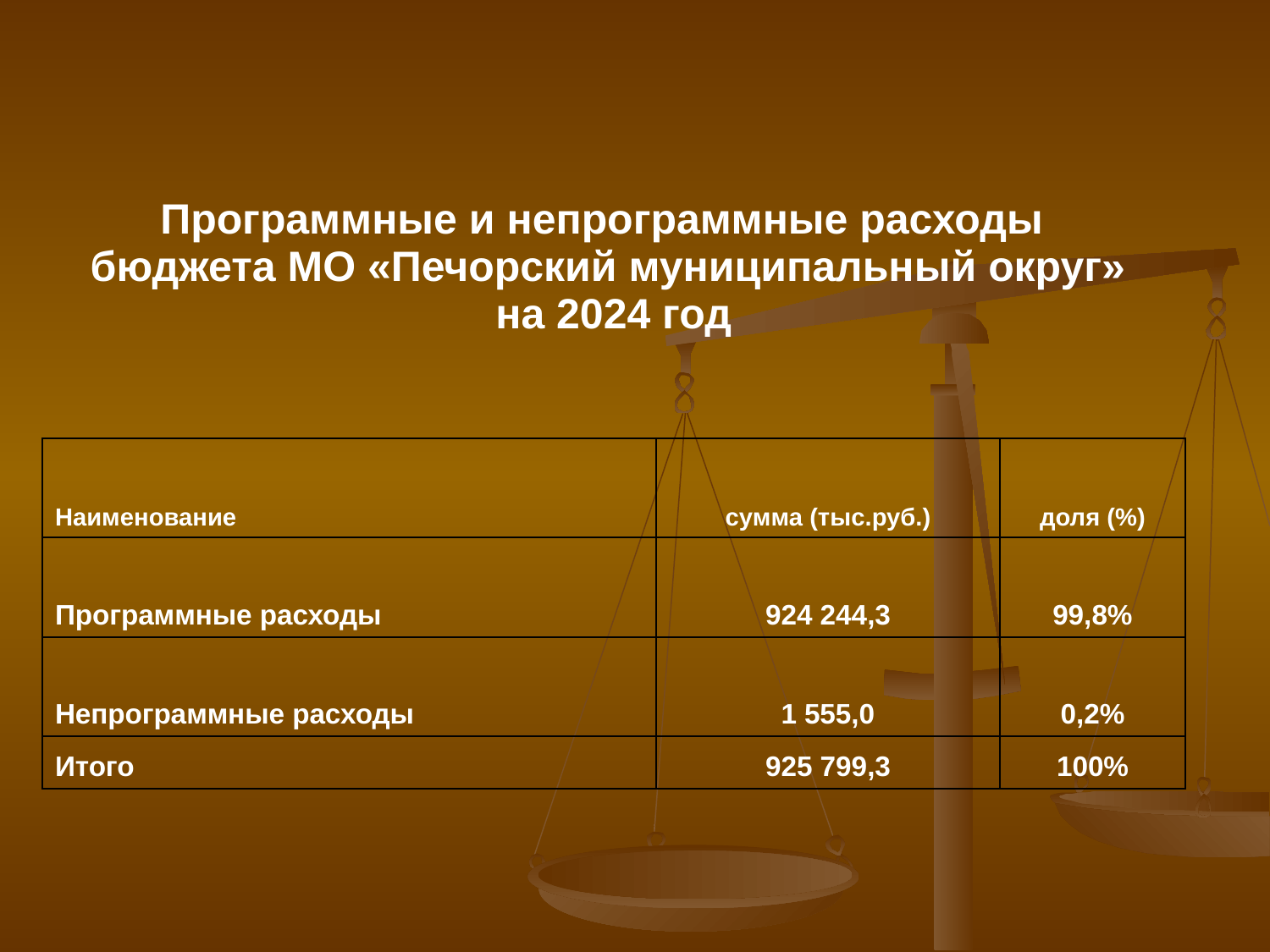

| Программные и непрограммные расходы бюджета МО «Печорский муниципальный округ» на 2024 год |  |  |
| --- | --- | --- |
| Наименование | сумма (тыс.руб.) | доля (%) |
| Программные расходы | 924 244,3 | 99,8% |
| Непрограммные расходы | 1 555,0 | 0,2% |
| Итого | 925 799,3 | 100% |